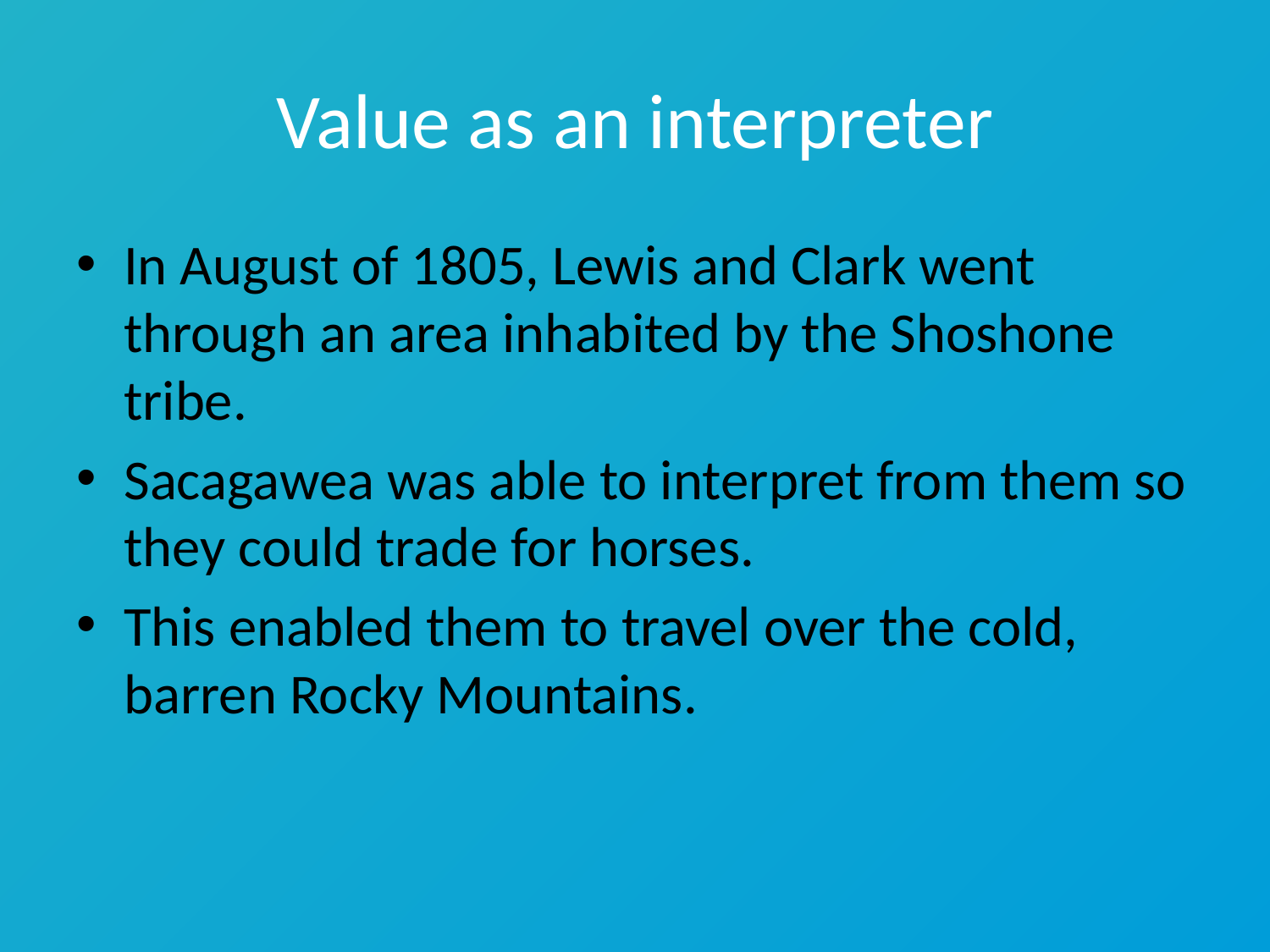

# Value as an interpreter
In August of 1805, Lewis and Clark went through an area inhabited by the Shoshone tribe.
Sacagawea was able to interpret from them so they could trade for horses.
This enabled them to travel over the cold, barren Rocky Mountains.